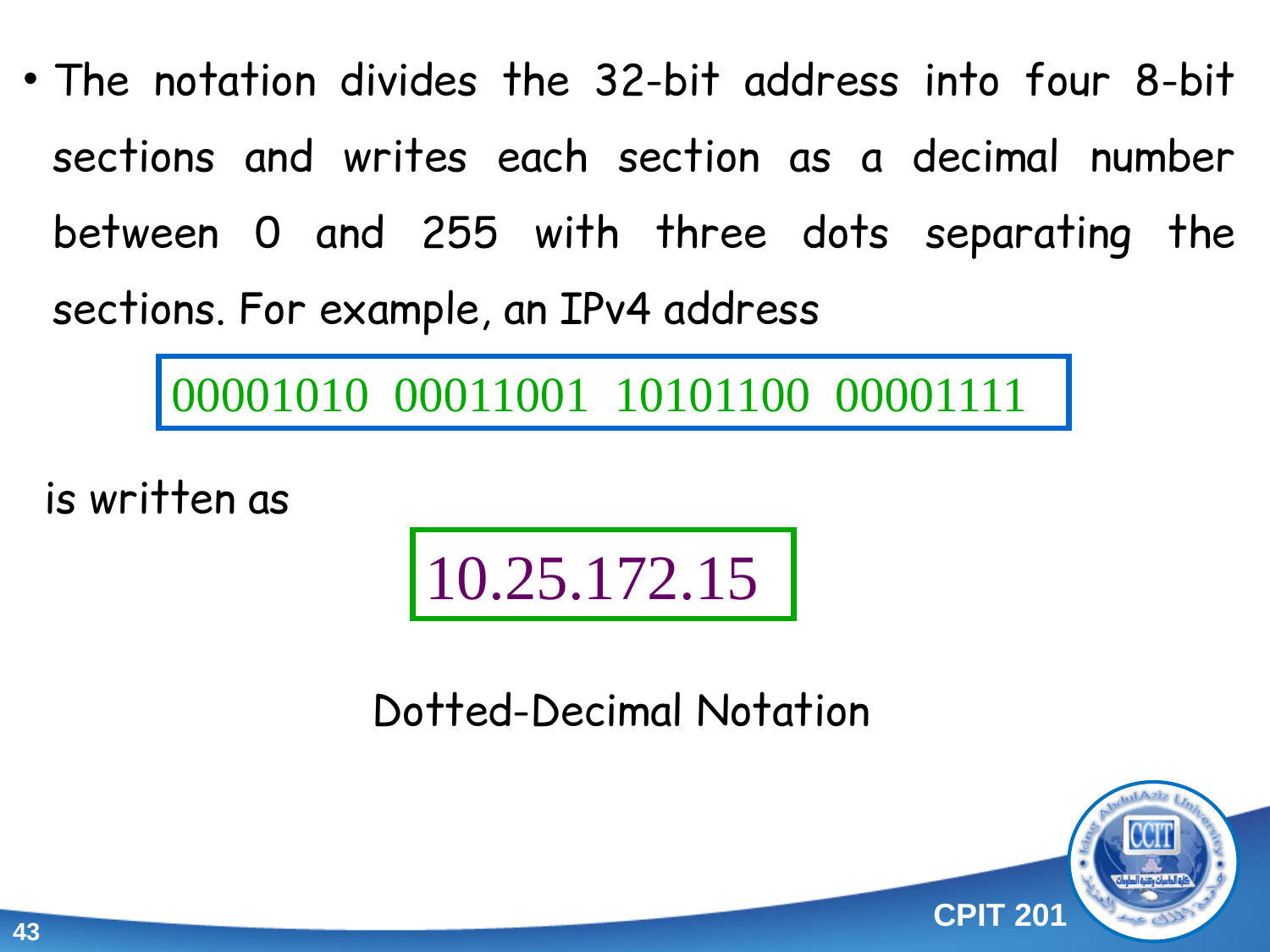

The notation divides the 32-bit address into four 8-bit sections and writes each section as a decimal number between 0 and 255 with three dots separating the sections. For example, an IPv4 address
00001010  00011001  10101100  00001111
is written as
10.25.172.15
Dotted-Decimal Notation

43